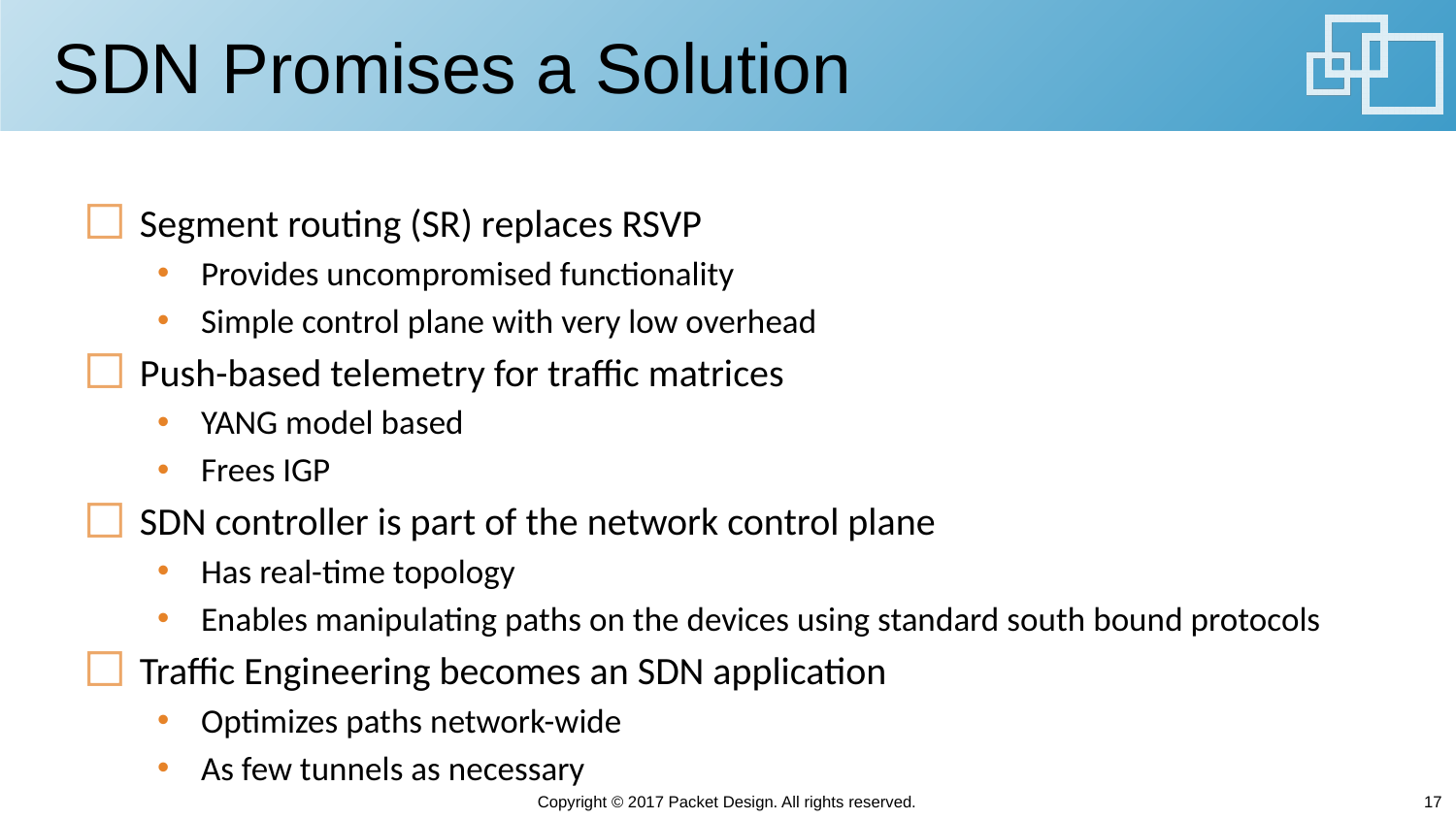

# SDN Promises a Solution
Segment routing (SR) replaces RSVP
Provides uncompromised functionality
Simple control plane with very low overhead
Push-based telemetry for traffic matrices
YANG model based
Frees IGP
SDN controller is part of the network control plane
Has real-time topology
Enables manipulating paths on the devices using standard south bound protocols
Traffic Engineering becomes an SDN application
Optimizes paths network-wide
As few tunnels as necessary

Copyright © 2017 Packet Design. All rights reserved.
17